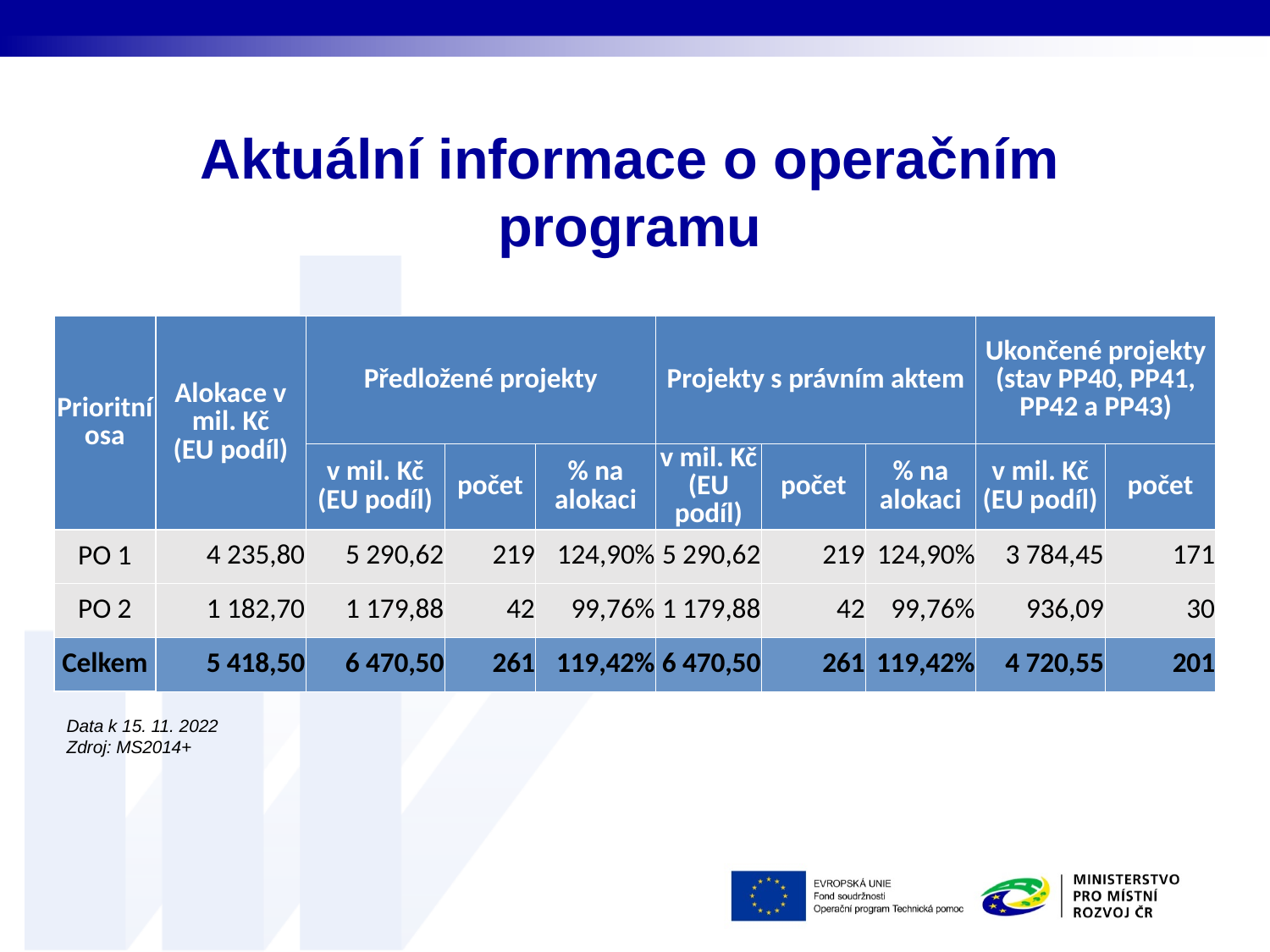

# Aktuální informace o operačním programu
| Prioritní osa | Alokace v mil. Kč (EU podíl) | Předložené projekty |  |  | Projekty s právním aktem |  |  | Ukončené projekty (stav PP40, PP41, PP42 a PP43) |  |
| --- | --- | --- | --- | --- | --- | --- | --- | --- | --- |
|  |  | v mil. Kč (EU podíl) | počet | % na alokaci | v mil. Kč (EU podíl) | počet | % na alokaci | v mil. Kč (EU podíl) | počet |
| PO 1 | 4 235,80 | 5 290,62 | 219 | 124,90% | 5 290,62 | 219 | 124,90% | 3 784,45 | 171 |
| PO 2 | 1 182,70 | 1 179,88 | 42 | 99,76% | 1 179,88 | 42 | 99,76% | 936,09 | 30 |
| Celkem | 5 418,50 | 6 470,50 | 261 | 119,42% | 6 470,50 | 261 | 119,42% | 4 720,55 | 201 |
Data k 15. 11. 2022
Zdroj: MS2014+